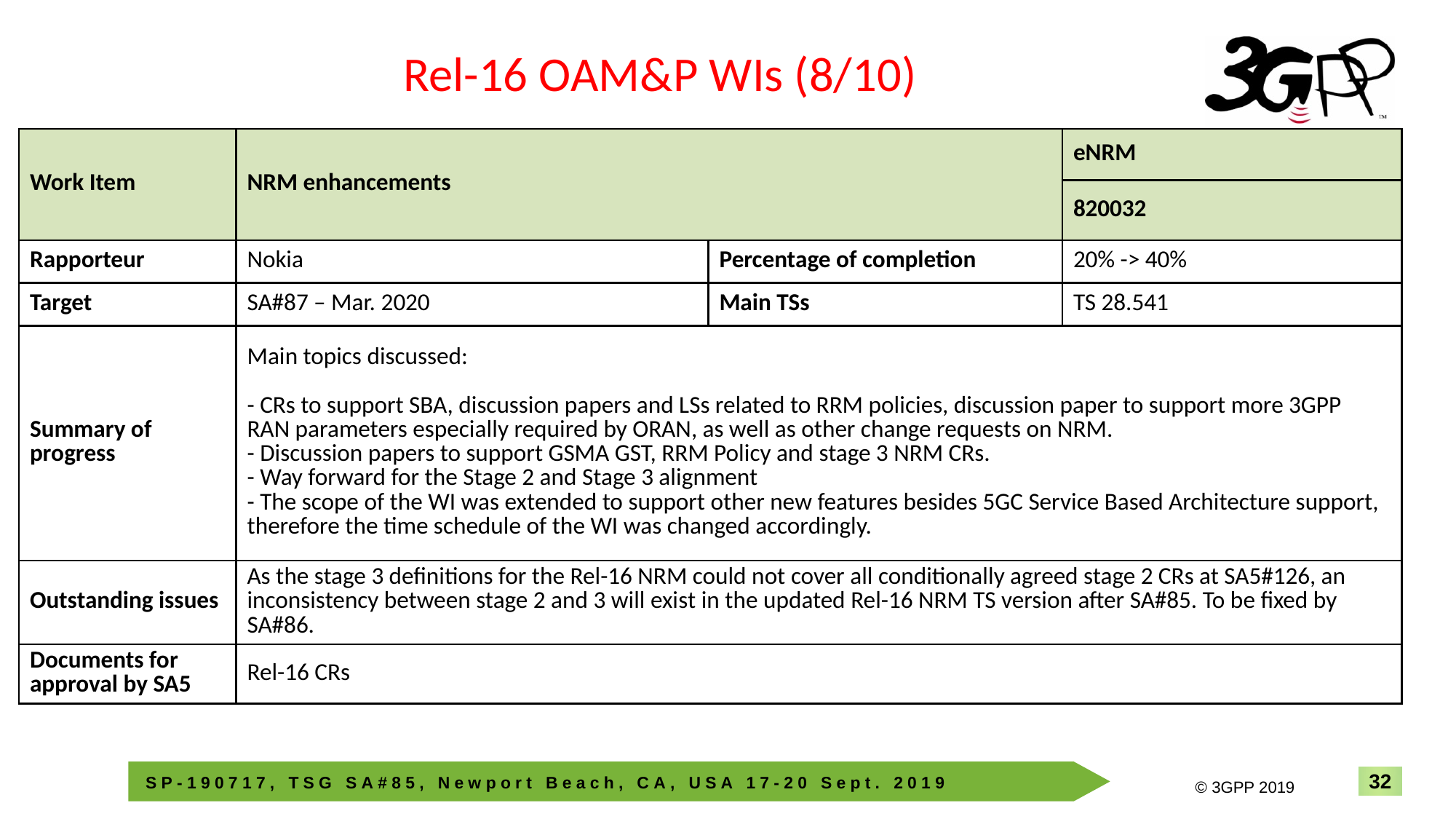

Rel-16 OAM&P WIs (8/10)
| Work Item | NRM enhancements |  | eNRM |
| --- | --- | --- | --- |
|  |  |  | 820032 |
| Rapporteur | Nokia | Percentage of completion | 20% -> 40% |
| Target | SA#87 – Mar. 2020 | Main TSs | TS 28.541 |
| Summary of progress | Main topics discussed: - CRs to support SBA, discussion papers and LSs related to RRM policies, discussion paper to support more 3GPP RAN parameters especially required by ORAN, as well as other change requests on NRM. - Discussion papers to support GSMA GST, RRM Policy and stage 3 NRM CRs. - Way forward for the Stage 2 and Stage 3 alignment - The scope of the WI was extended to support other new features besides 5GC Service Based Architecture support, therefore the time schedule of the WI was changed accordingly. |  |  |
| Outstanding issues | As the stage 3 definitions for the Rel-16 NRM could not cover all conditionally agreed stage 2 CRs at SA5#126, an inconsistency between stage 2 and 3 will exist in the updated Rel-16 NRM TS version after SA#85. To be fixed by SA#86. |  |  |
| Documents for approval by SA5 | Rel-16 CRs |  |  |